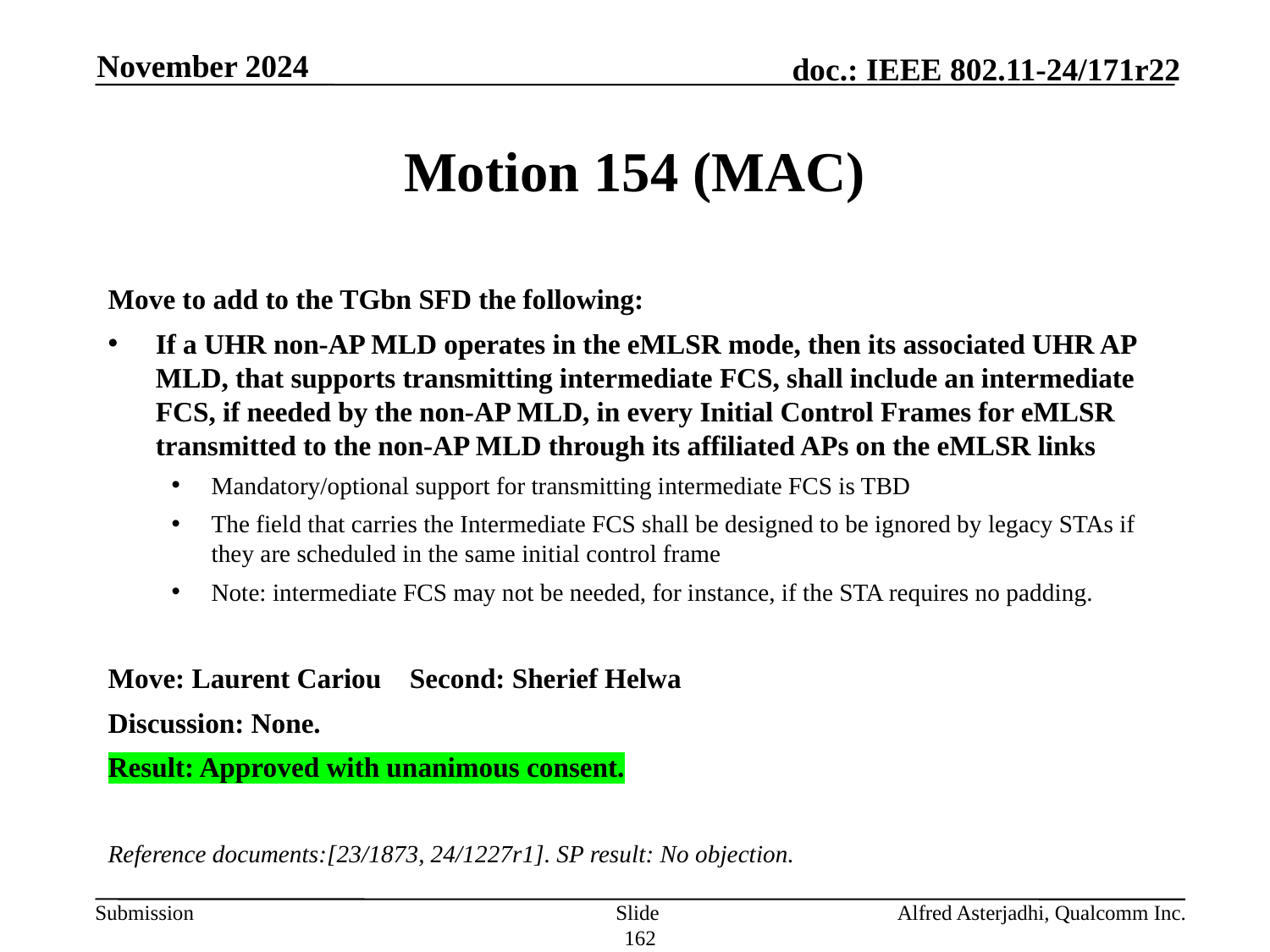

November 2024
# Motion 154 (MAC)
Move to add to the TGbn SFD the following:
If a UHR non-AP MLD operates in the eMLSR mode, then its associated UHR AP MLD, that supports transmitting intermediate FCS, shall include an intermediate FCS, if needed by the non-AP MLD, in every Initial Control Frames for eMLSR transmitted to the non-AP MLD through its affiliated APs on the eMLSR links
Mandatory/optional support for transmitting intermediate FCS is TBD
The field that carries the Intermediate FCS shall be designed to be ignored by legacy STAs if they are scheduled in the same initial control frame
Note: intermediate FCS may not be needed, for instance, if the STA requires no padding.

Move: Laurent Cariou 	Second: Sherief Helwa
Discussion: None.
Result: Approved with unanimous consent.

Reference documents:[23/1873, 24/1227r1]. SP result: No objection.

Slide 162
Alfred Asterjadhi, Qualcomm Inc.